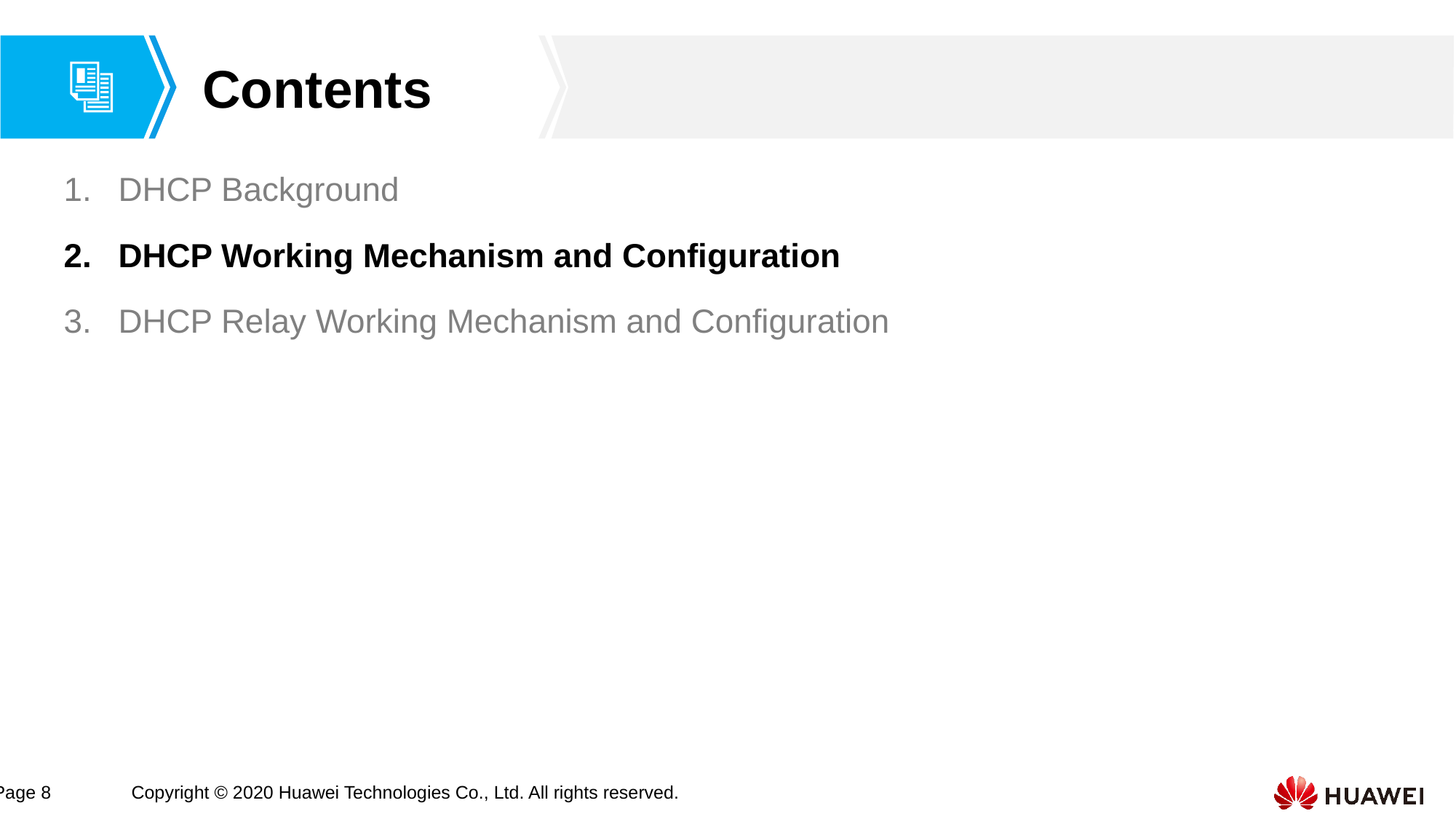

DHCP Background
DHCP Working Mechanism and Configuration
DHCP Relay Working Mechanism and Configuration